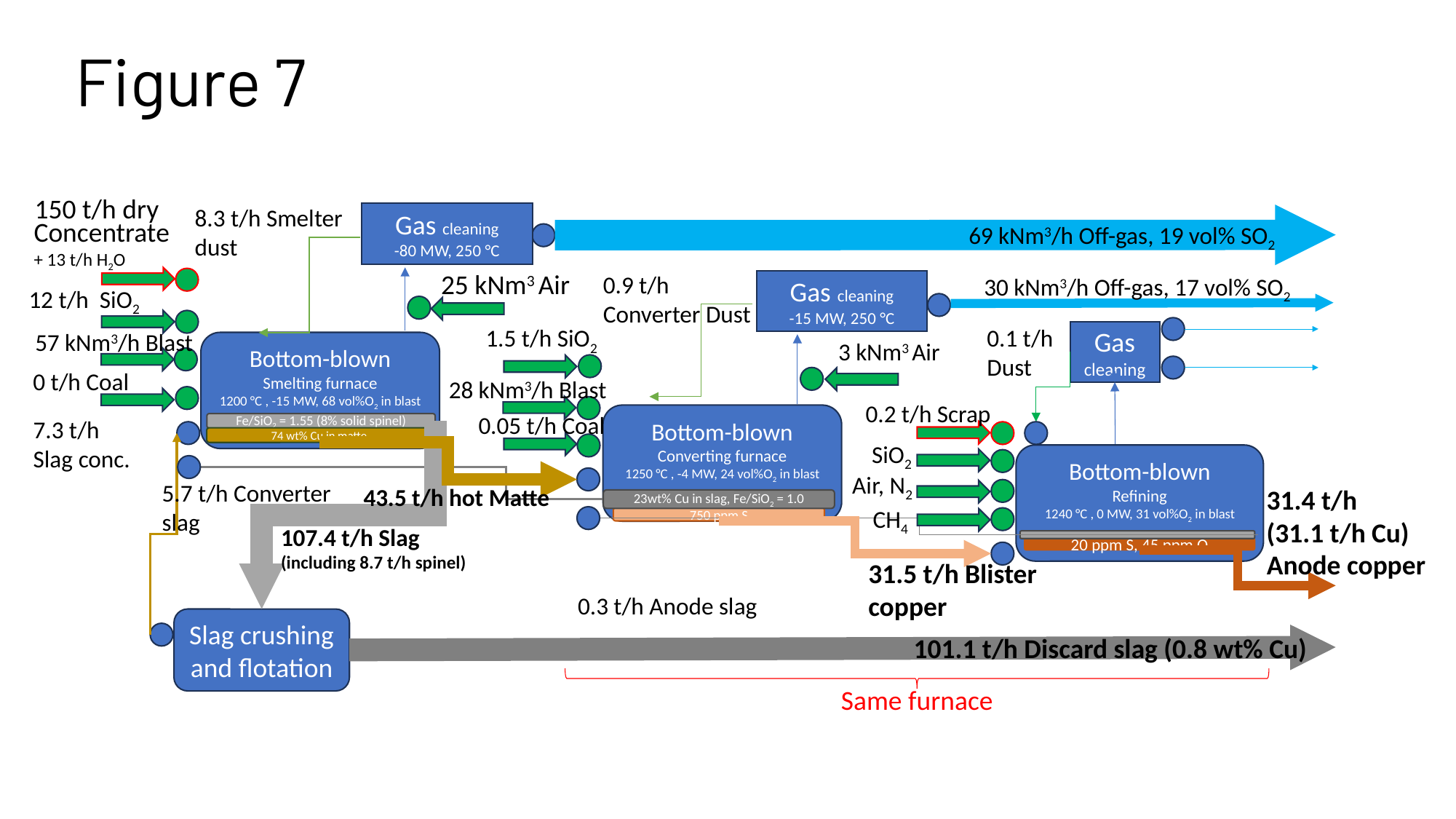

# Figure 7
150 t/h dry

Gas cleaning

SiO2

23wt% Cu in slag, Fe/SiO2 = 1.0
CH4

750 ppm S

20 ppm S, 45 ppm O

Anode copper
Slag crushing
and flotation

Bottom-blown
Smelting furnace
1200 °C , -15 MW, 68 vol%O2 in blast
Bottom-blown
Converting furnace
1250 °C , -4 MW, 24 vol%O2 in blast
Fe/SiO2 = 1.55 (8% solid spinel)
74 wt% Cu in matte
Bottom-blown
Refining
1240 °C , 0 MW, 31 vol%O2 in blast
Same furnace
8.3 t/h Smelter dust
Gas cleaning
-80 MW, 250 °C
Concentrate
+ 13 t/h H2O
69 kNm3/h Off-gas, 19 vol% SO2
25 kNm3 Air
0.9 t/h Converter Dust
30 kNm3/h Off-gas, 17 vol% SO2
Gas cleaning
-15 MW, 250 °C
12 t/h  SiO2
0.1 t/h Dust
1.5 t/h SiO2
57 kNm3/h Blast
3 kNm3 Air
0 t/h Coal
28 kNm3/h Blast
0.2 t/h Scrap
0.05 t/h Coal
7.3 t/h Slag conc.
Air, N2
5.7 t/h Converter
slag
43.5 t/h hot Matte
31.4 t/h
(31.1 t/h Cu)
107.4 t/h Slag
(including 8.7 t/h spinel)
31.5 t/h Blister copper
0.3 t/h Anode slag
101.1 t/h Discard slag (0.8 wt% Cu)